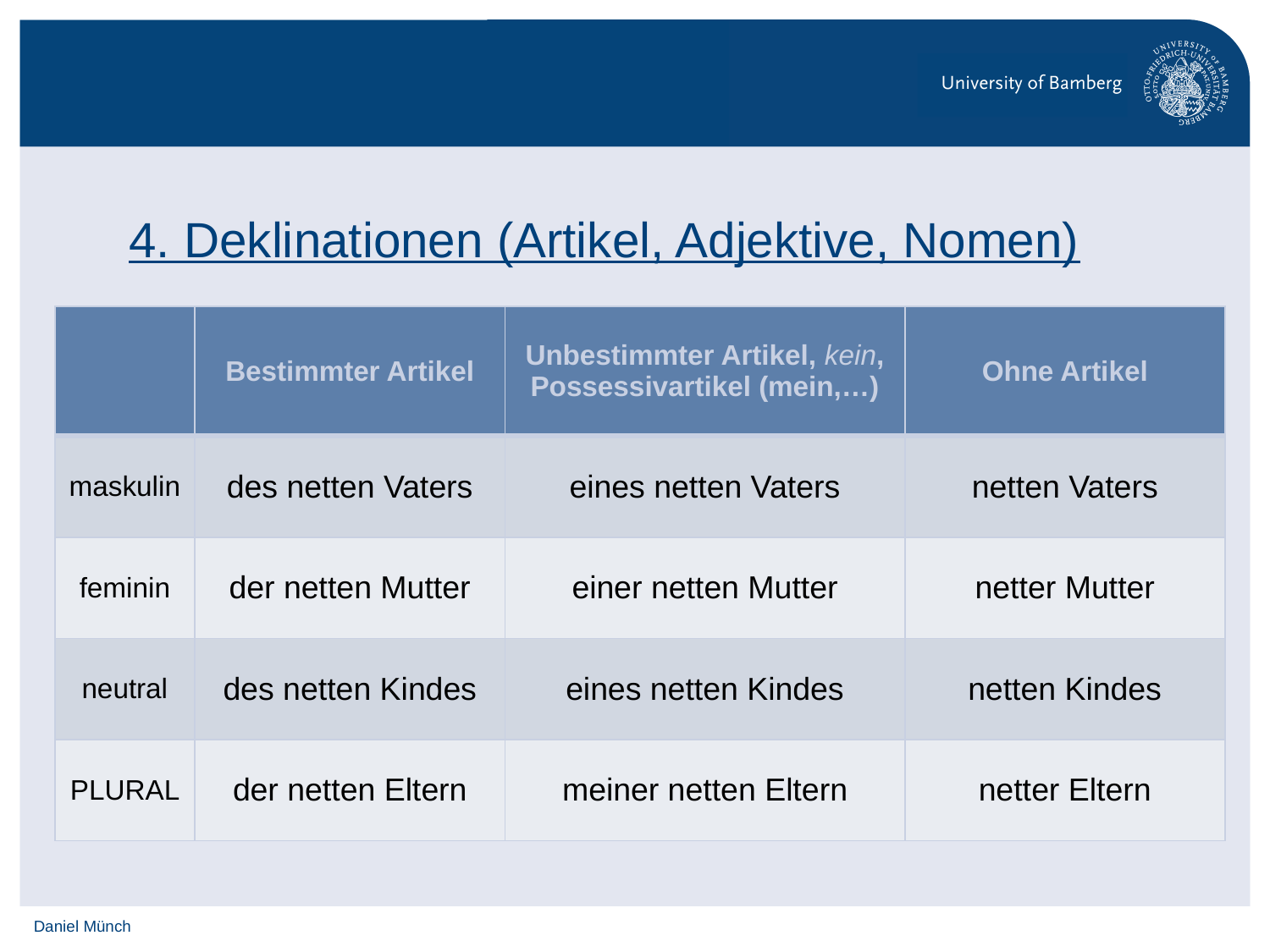

# 4. Deklinationen (Artikel, Adjektive, Nomen)
|  | Bestimmter Artikel | Unbestimmter Artikel, kein, Possessivartikel (mein,…) | Ohne Artikel |
| --- | --- | --- | --- |
| maskulin | des netten Vaters | eines netten Vaters | netten Vaters |
| feminin | der netten Mutter | einer netten Mutter | netter Mutter |
| neutral | des netten Kindes | eines netten Kindes | netten Kindes |
| PLURAL | der netten Eltern | meiner netten Eltern | netter Eltern |